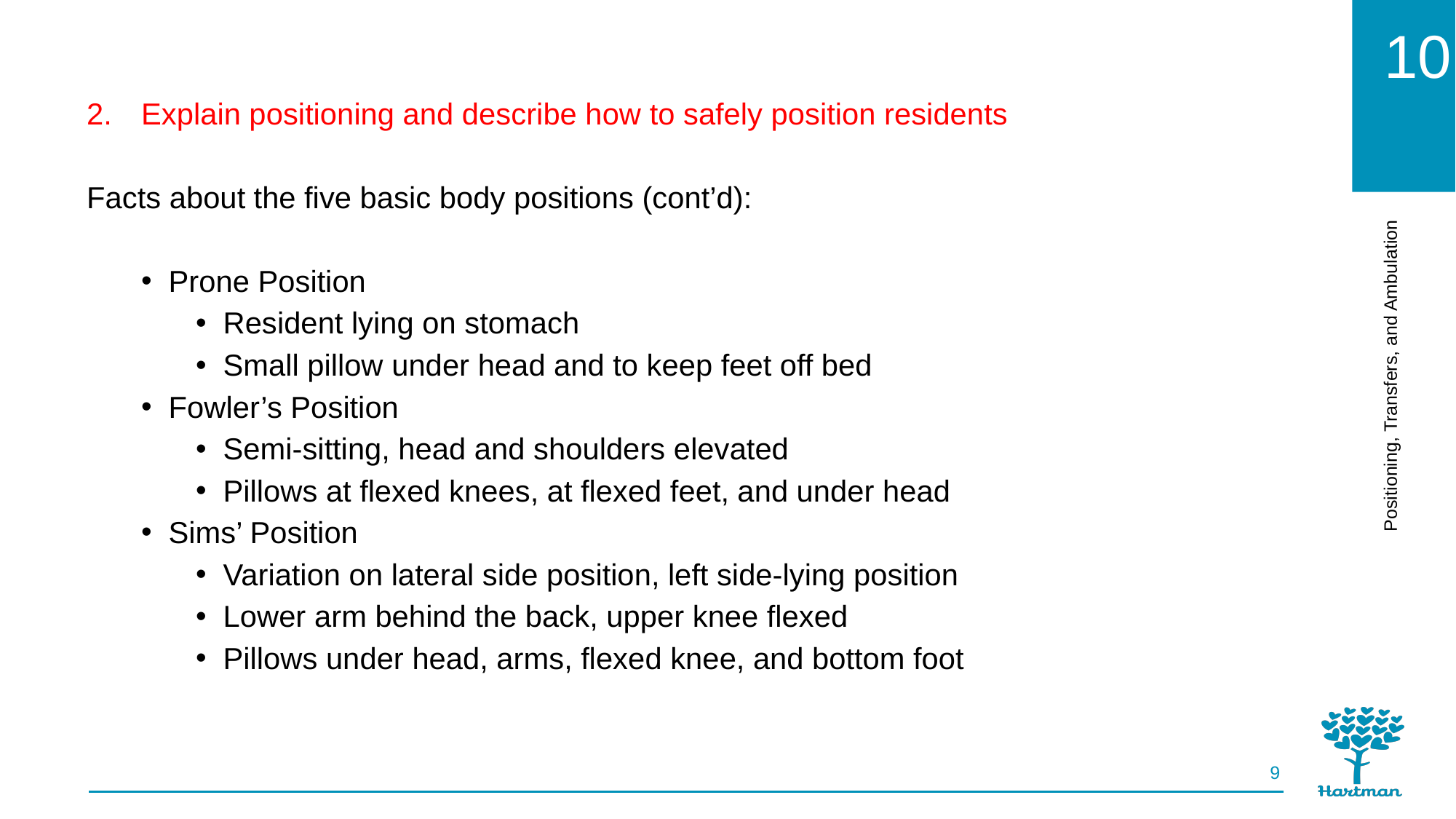

Explain positioning and describe how to safely position residents

Facts about the five basic body positions (cont’d):

Prone Position
Resident lying on stomach
Small pillow under head and to keep feet off bed
Fowler’s Position
Semi-sitting, head and shoulders elevated
Pillows at flexed knees, at flexed feet, and under head
Sims’ Position
Variation on lateral side position, left side-lying position
Lower arm behind the back, upper knee flexed
Pillows under head, arms, flexed knee, and bottom foot

9